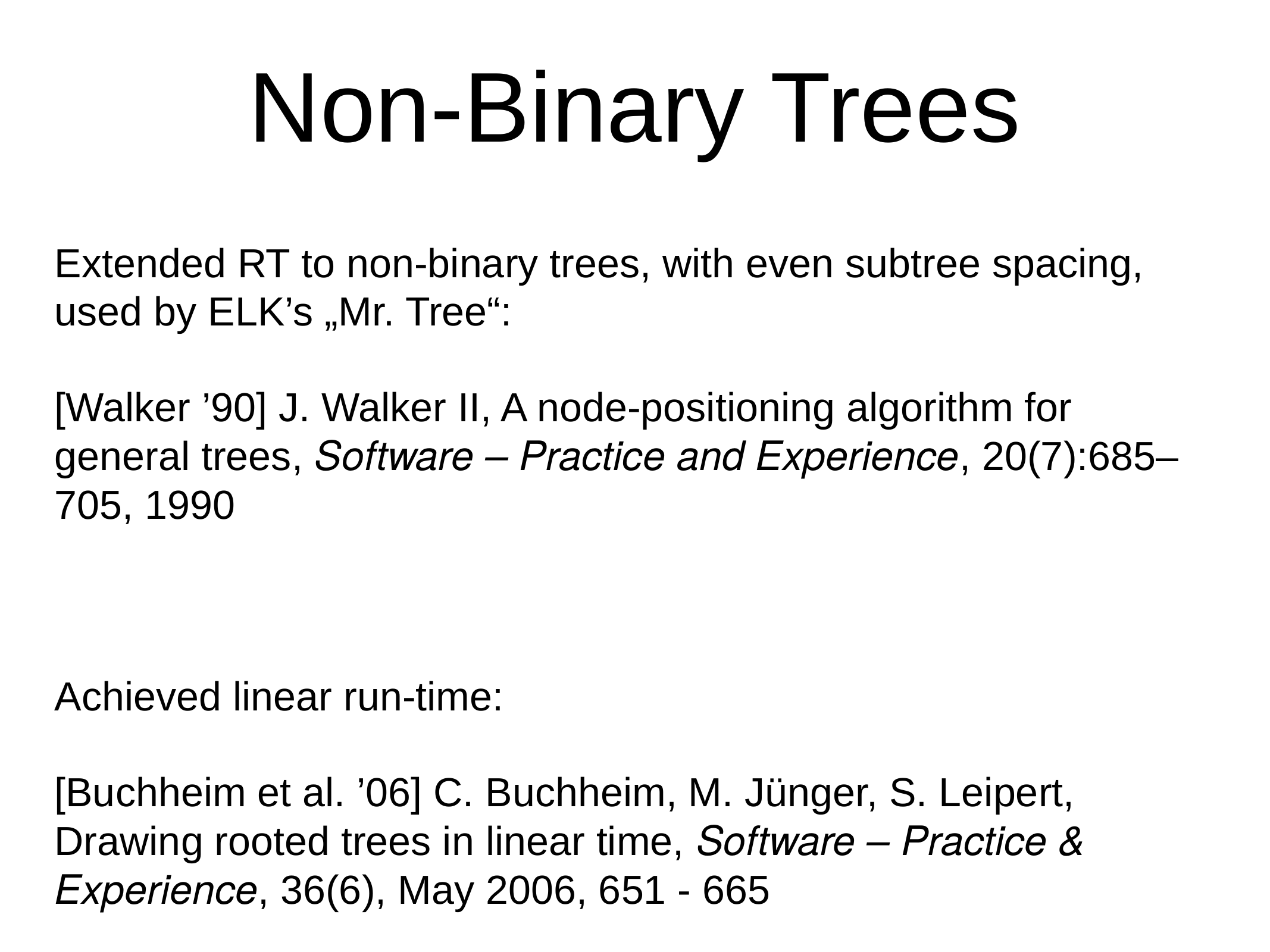

# Non-Binary Trees
Extended RT to non-binary trees, with even subtree spacing, used by ELK’s „Mr. Tree“:
[Walker ’90] J. Walker II, A node-positioning algorithm for general trees, Software – Practice and Experience, 20(7):685–705, 1990

Achieved linear run-time:
[Buchheim et al. ’06] C. Buchheim, M. Jünger, S. Leipert, Drawing rooted trees in linear time, Software – Practice & Experience, 36(6), May 2006, 651 - 665